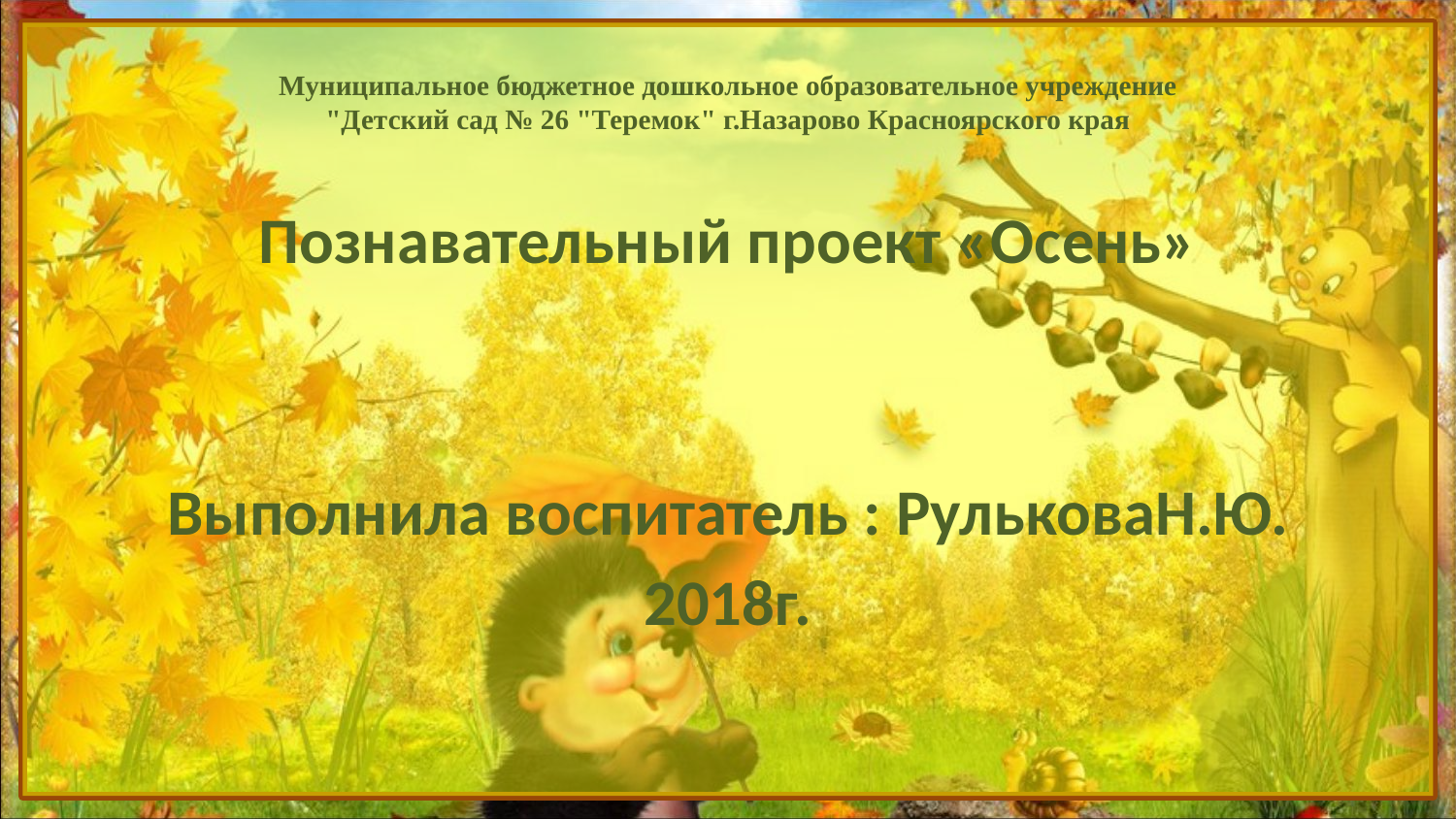

# Муниципальное бюджетное дошкольное образовательное учреждение "Детский сад № 26 "Теремок" г.Назарово Красноярского края
Познавательный проект «Осень»

Выполнила воспитатель : РульковаН.Ю.
2018г.